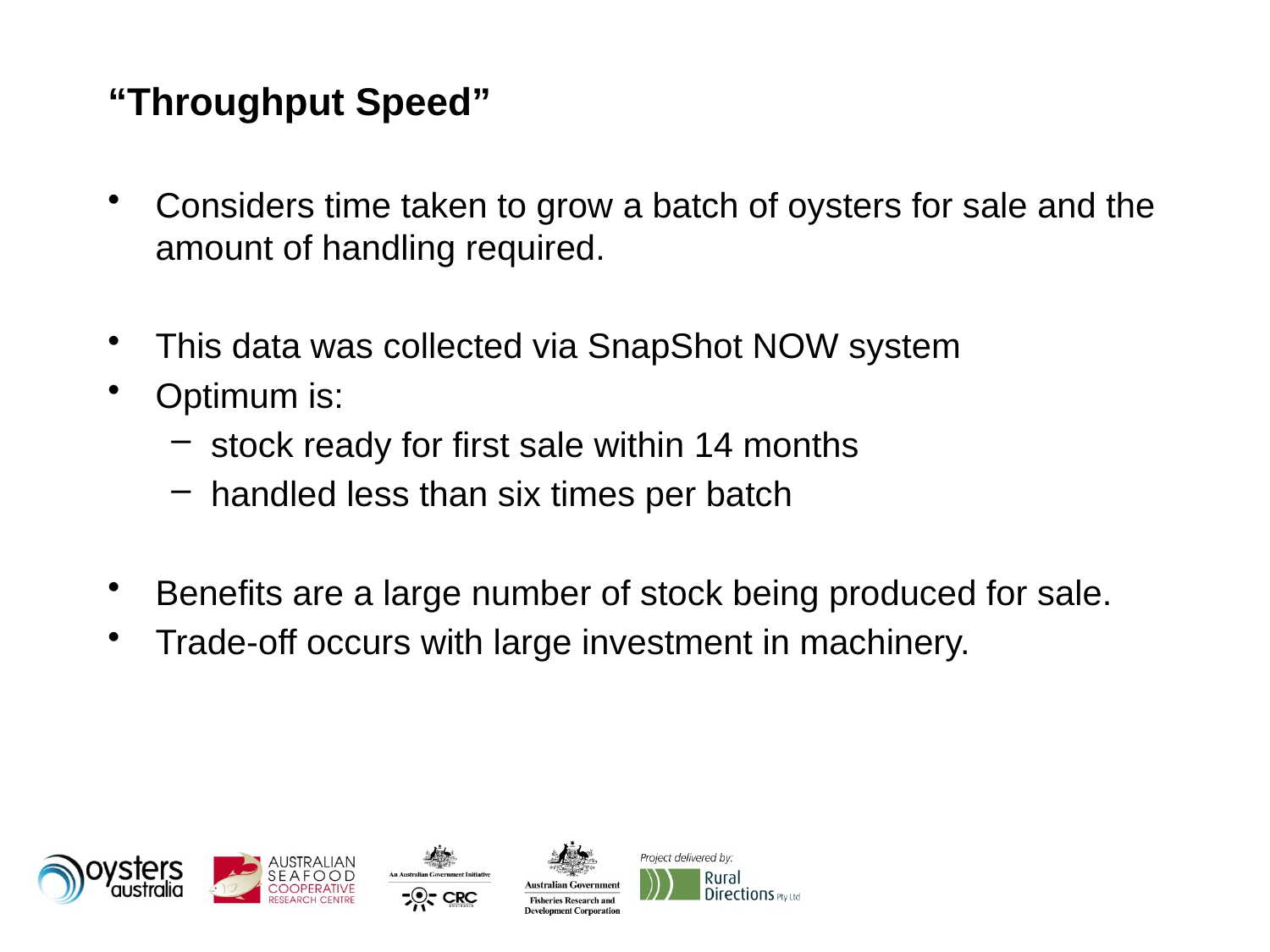

# “Throughput Speed”
Considers time taken to grow a batch of oysters for sale and the amount of handling required.

This data was collected via SnapShot NOW system
Optimum is:
stock ready for first sale within 14 months
handled less than six times per batch

Benefits are a large number of stock being produced for sale.
Trade-off occurs with large investment in machinery.